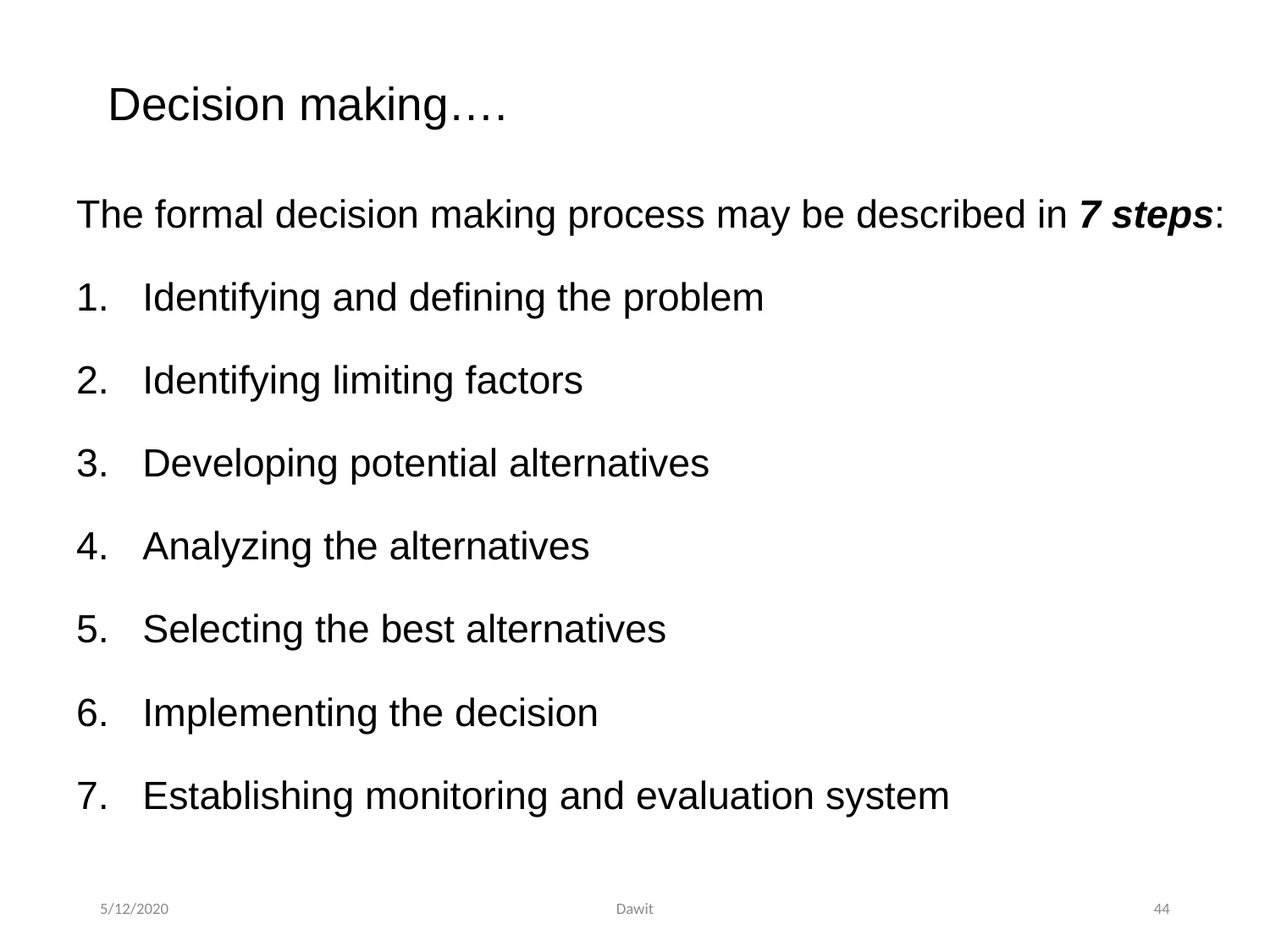

# Decision making….
The formal decision making process may be described in 7 steps:
Identifying and defining the problem
Identifying limiting factors
Developing potential alternatives
Analyzing the alternatives
Selecting the best alternatives
Implementing the decision
Establishing monitoring and evaluation system

5/12/2020
Dawit
44